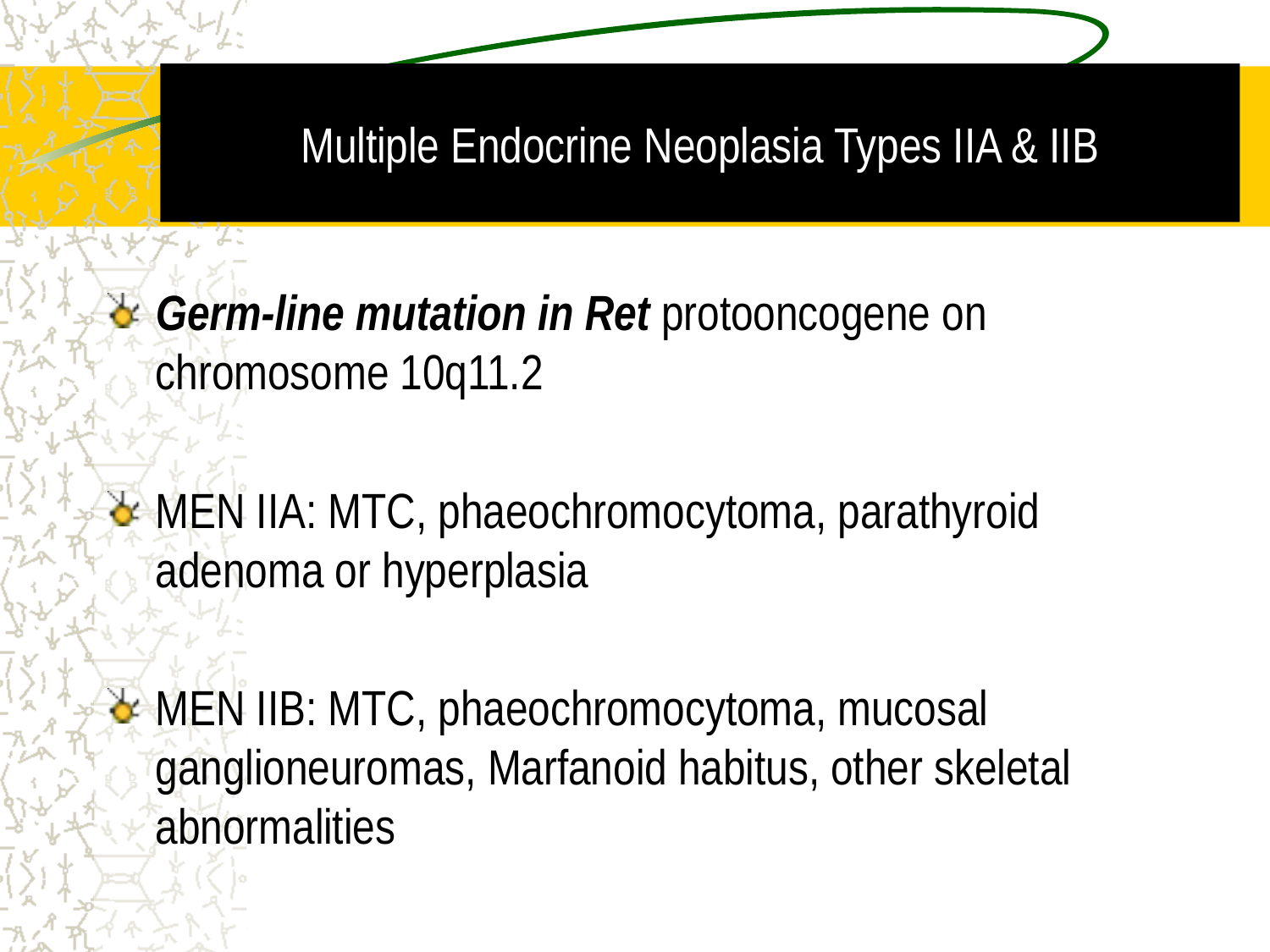

# Multiple Endocrine Neoplasia Types IIA & IIB
Germ-line mutation in Ret protooncogene on chromosome 10q11.2

MEN IIA: MTC, phaeochromocytoma, parathyroid adenoma or hyperplasia

MEN IIB: MTC, phaeochromocytoma, mucosal ganglioneuromas, Marfanoid habitus, other skeletal abnormalities